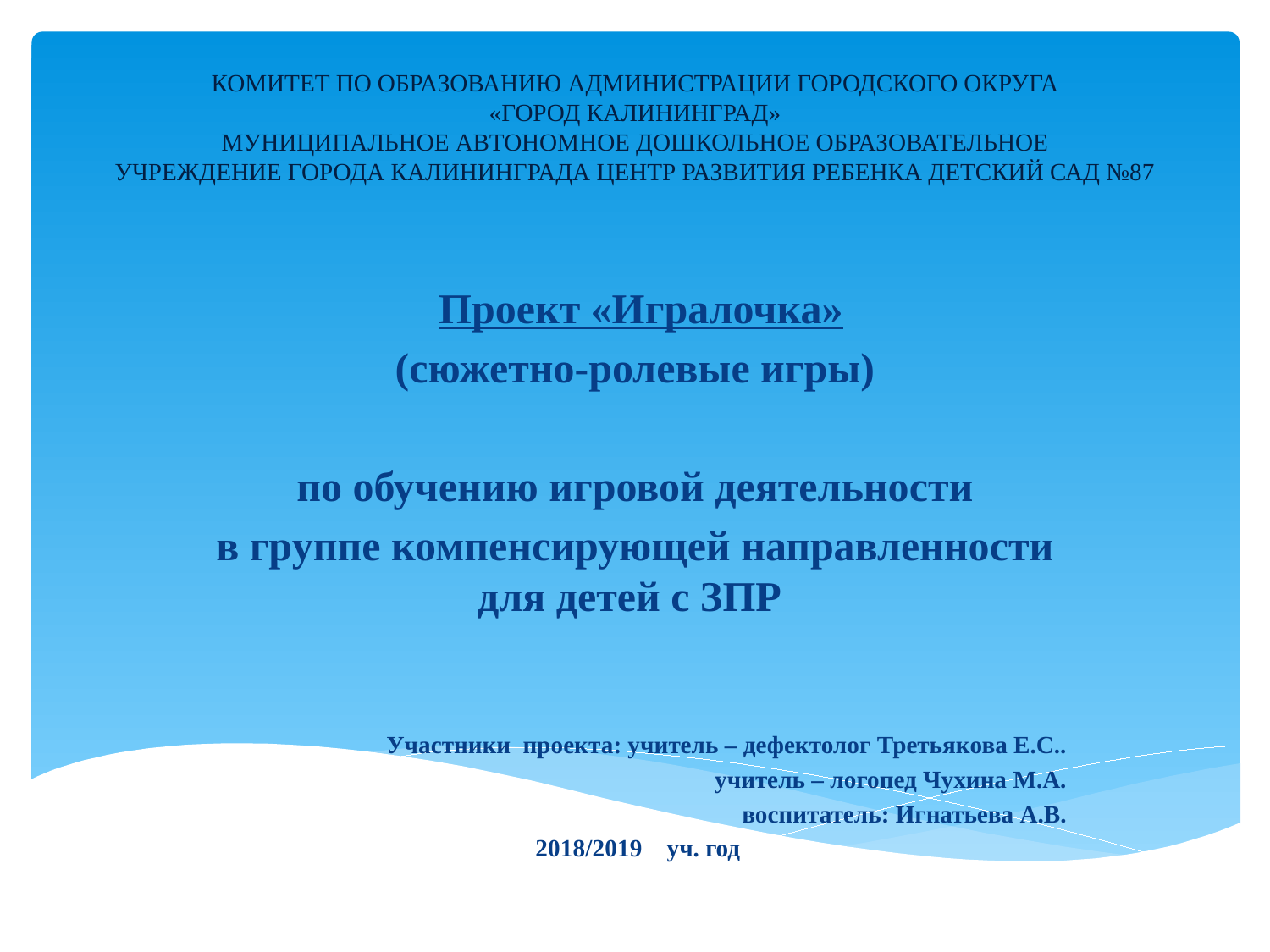

# КОМИТЕТ ПО ОБРАЗОВАНИЮ АДМИНИСТРАЦИИ ГОРОДСКОГО ОКРУГА «ГОРОД КАЛИНИНГРАД» МУНИЦИПАЛЬНОЕ АВТОНОМНОЕ ДОШКОЛЬНОЕ ОБРАЗОВАТЕЛЬНОЕ УЧРЕЖДЕНИЕ ГОРОДА КАЛИНИНГРАДА ЦЕНТР РАЗВИТИЯ РЕБЕНКА ДЕТСКИЙ САД №87

 Проект «Игралочка»
(сюжетно-ролевые игры)

по обучению игровой деятельности
в группе компенсирующей направленности для детей с ЗПР

Участники  проекта: учитель – дефектолог Третьякова Е.С..
                                       учитель – логопед Чухина М.А.
воспитатель: Игнатьева А.В.
 2018/2019    уч. год